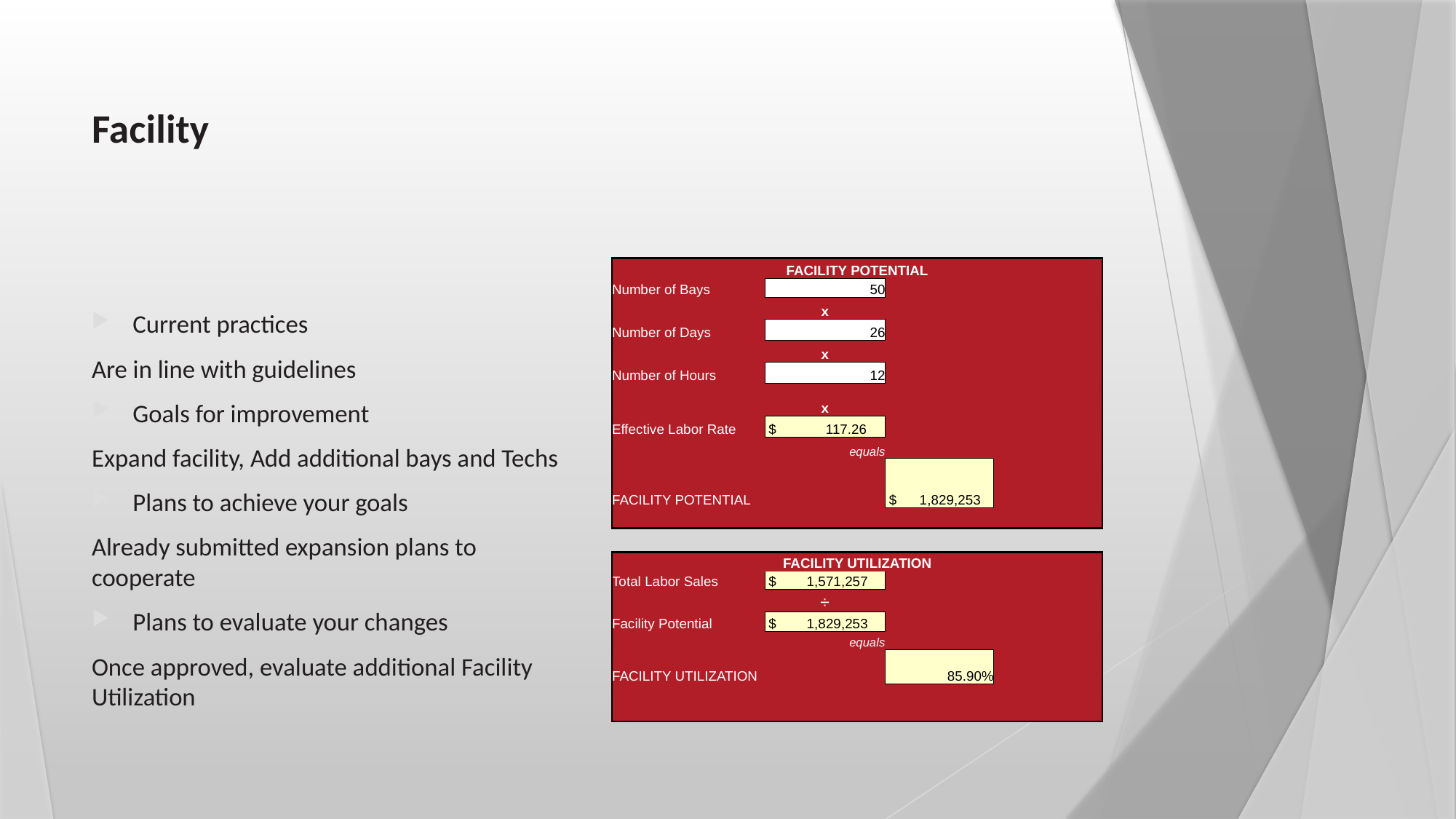

# Facility
| FACILITY POTENTIAL |  |  |  |  |  |
| --- | --- | --- | --- | --- | --- |
| Number of Bays | 50 |  |  |  |  |
|  | x |  |  |  |  |
| Number of Days | 26 |  |  |  |  |
|  | x |  |  |  |  |
| Number of Hours | 12 |  |  |  |  |
|  | x |  |  |  |  |
| Effective Labor Rate | $ 117.26 |  |  |  |  |
|  | equals |  |  |  |  |
| FACILITY POTENTIAL |  | $ 1,829,253 |  |  |  |
|  |  |  |  |  |  |
|  |  |  |  |  |  |
| FACILITY UTILIZATION |  |  |  |  |  |
| Total Labor Sales | $ 1,571,257 |  |  |  |  |
|  | ÷ |  |  |  |  |
| Facility Potential | $ 1,829,253 |  |  |  |  |
|  | equals |  |  |  |  |
| FACILITY UTILIZATION |  | 85.90% |  |  |  |
|  |  |  |  |  |  |
|  |  |  |  |  |  |

Current practices
Are in line with guidelines
Goals for improvement
Expand facility, Add additional bays and Techs
Plans to achieve your goals
Already submitted expansion plans to cooperate
Plans to evaluate your changes
Once approved, evaluate additional Facility Utilization